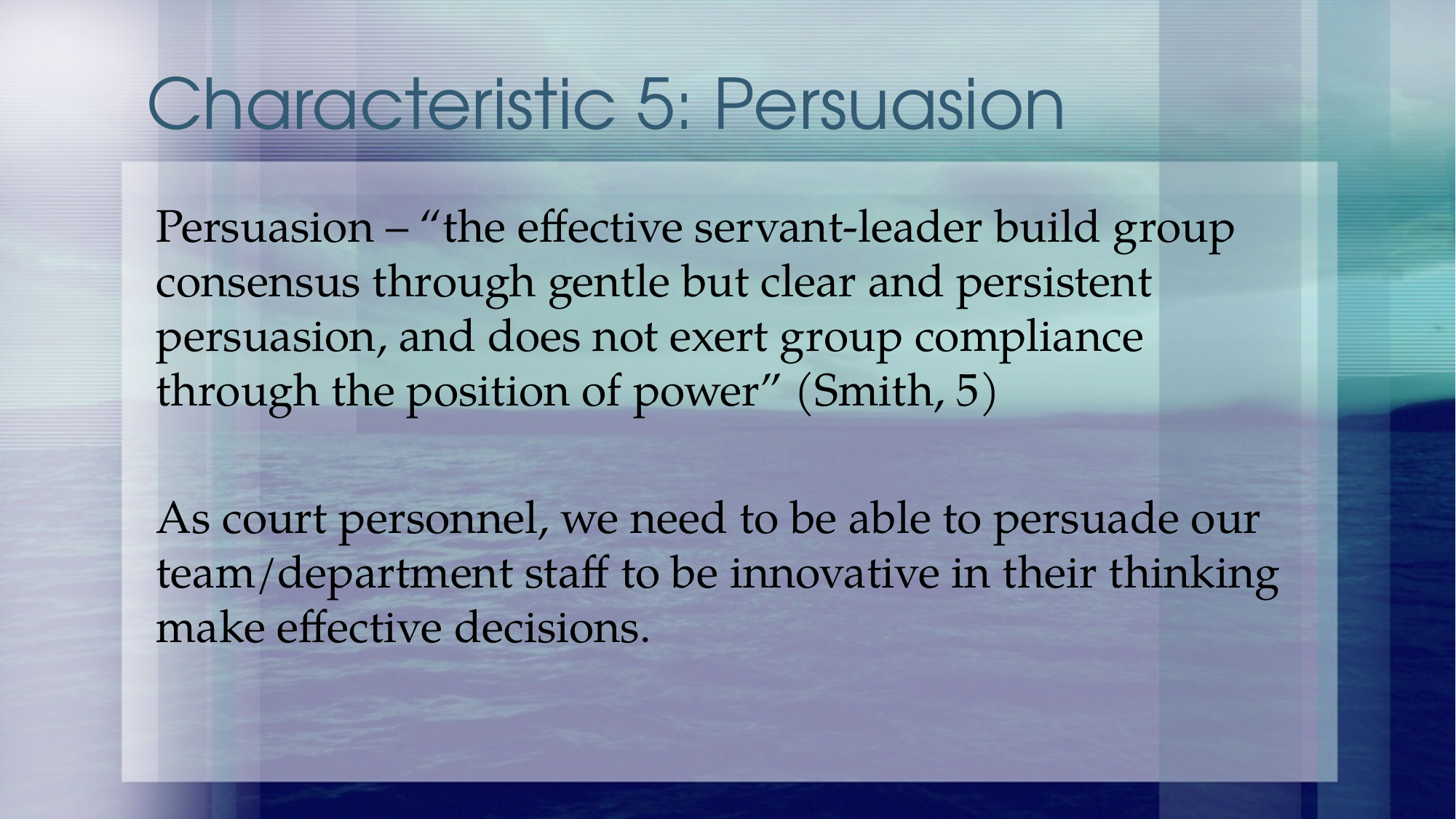

# Characteristic 5: Persuasion
Persuasion – “the effective servant-leader build group consensus through gentle but clear and persistent persuasion, and does not exert group compliance through the position of power” (Smith, 5)

As court personnel, we need to be able to persuade our team/department staff to be innovative in their thinking make effective decisions.